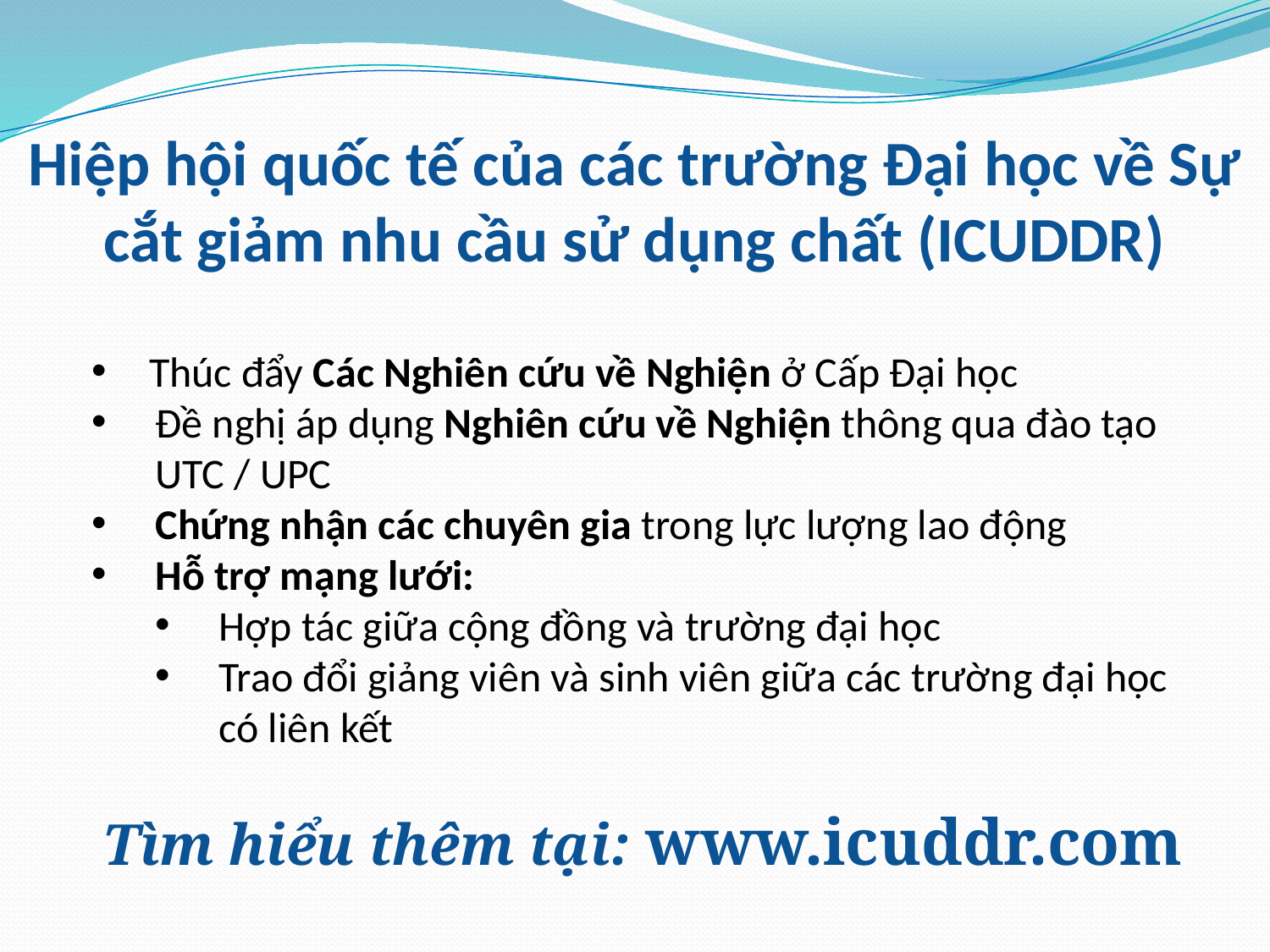

# Hiệp hội quốc tế của các trường Đại học về Sự cắt giảm nhu cầu sử dụng chất (ICUDDR)
 Thúc đẩy Các Nghiên cứu về Nghiện ở Cấp Đại học
Đề nghị áp dụng Nghiên cứu về Nghiện thông qua đào tạo UTC / UPC
Chứng nhận các chuyên gia trong lực lượng lao động
Hỗ trợ mạng lưới:
Hợp tác giữa cộng đồng và trường đại học
Trao đổi giảng viên và sinh viên giữa các trường đại học có liên kết

Tìm hiểu thêm tại: www.icuddr.com